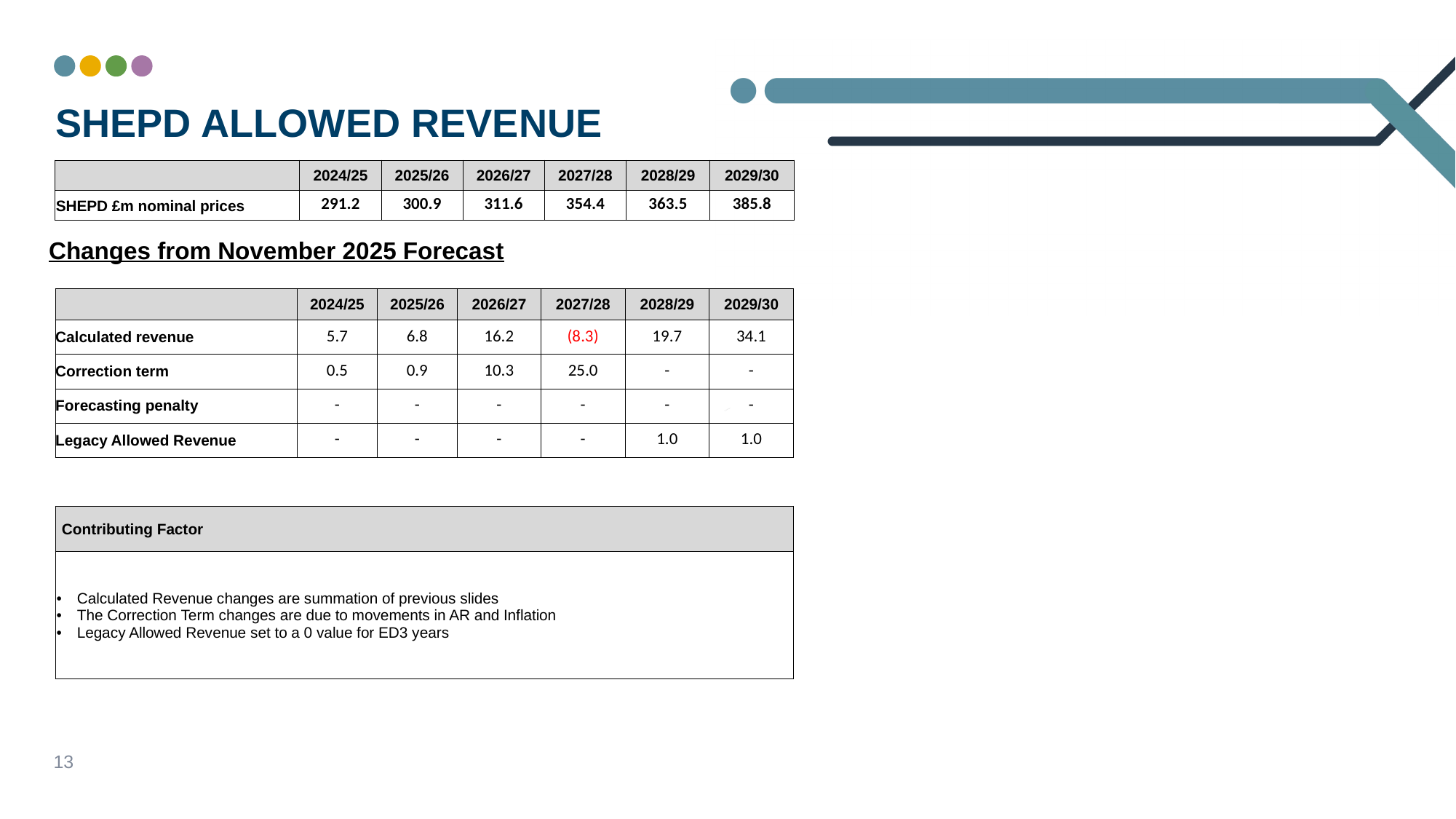

# SHEPD Allowed Revenue
|  | 2024/25 | 2025/26 | 2026/27 | 2027/28 | 2028/29 | 2029/30 |
| --- | --- | --- | --- | --- | --- | --- |
| SHEPD £m nominal prices | 291.2 | 300.9 | 311.6 | 354.4 | 363.5 | 385.8 |
Changes from November 2025 Forecast
|  | 2024/25 | 2025/26 | 2026/27 | 2027/28 | 2028/29 | 2029/30 |
| --- | --- | --- | --- | --- | --- | --- |
| Calculated revenue | 5.7 | 6.8 | 16.2 | (8.3) | 19.7 | 34.1 |
| Correction term | 0.5 | 0.9 | 10.3 | 25.0 | - | - |
| Forecasting penalty | - | - | - | - | - | - |
| Legacy Allowed Revenue | - | - | - | - | 1.0 | 1.0 |
| Contributing Factor |
| --- |
| Calculated Revenue changes are summation of previous slides The Correction Term changes are due to movements in AR and Inflation Legacy Allowed Revenue set to a 0 value for ED3 years |